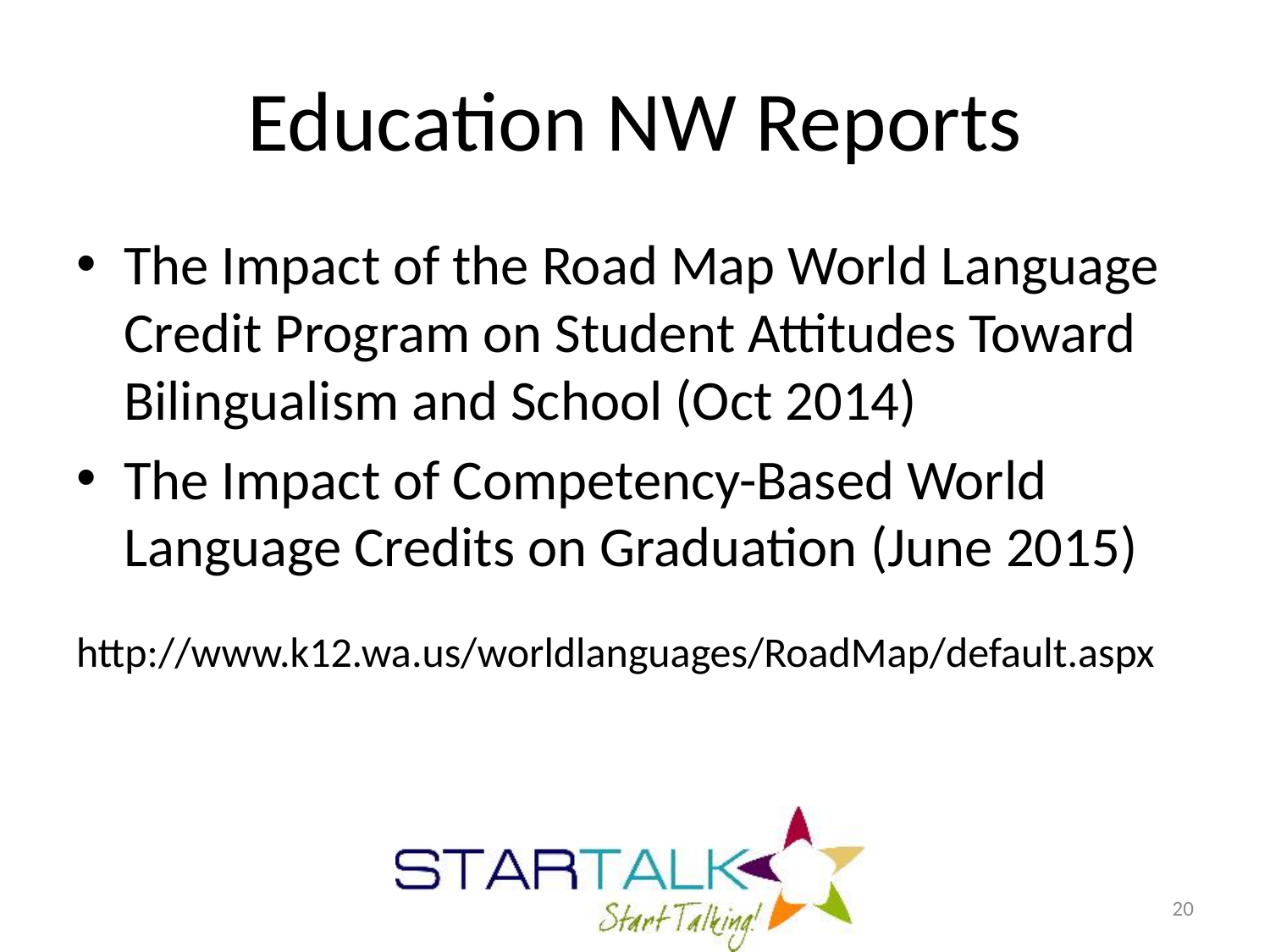

# Education NW Reports
The Impact of the Road Map World Language Credit Program on Student Attitudes Toward Bilingualism and School (Oct 2014)
The Impact of Competency-Based World Language Credits on Graduation (June 2015)
http://www.k12.wa.us/worldlanguages/RoadMap/default.aspx
20